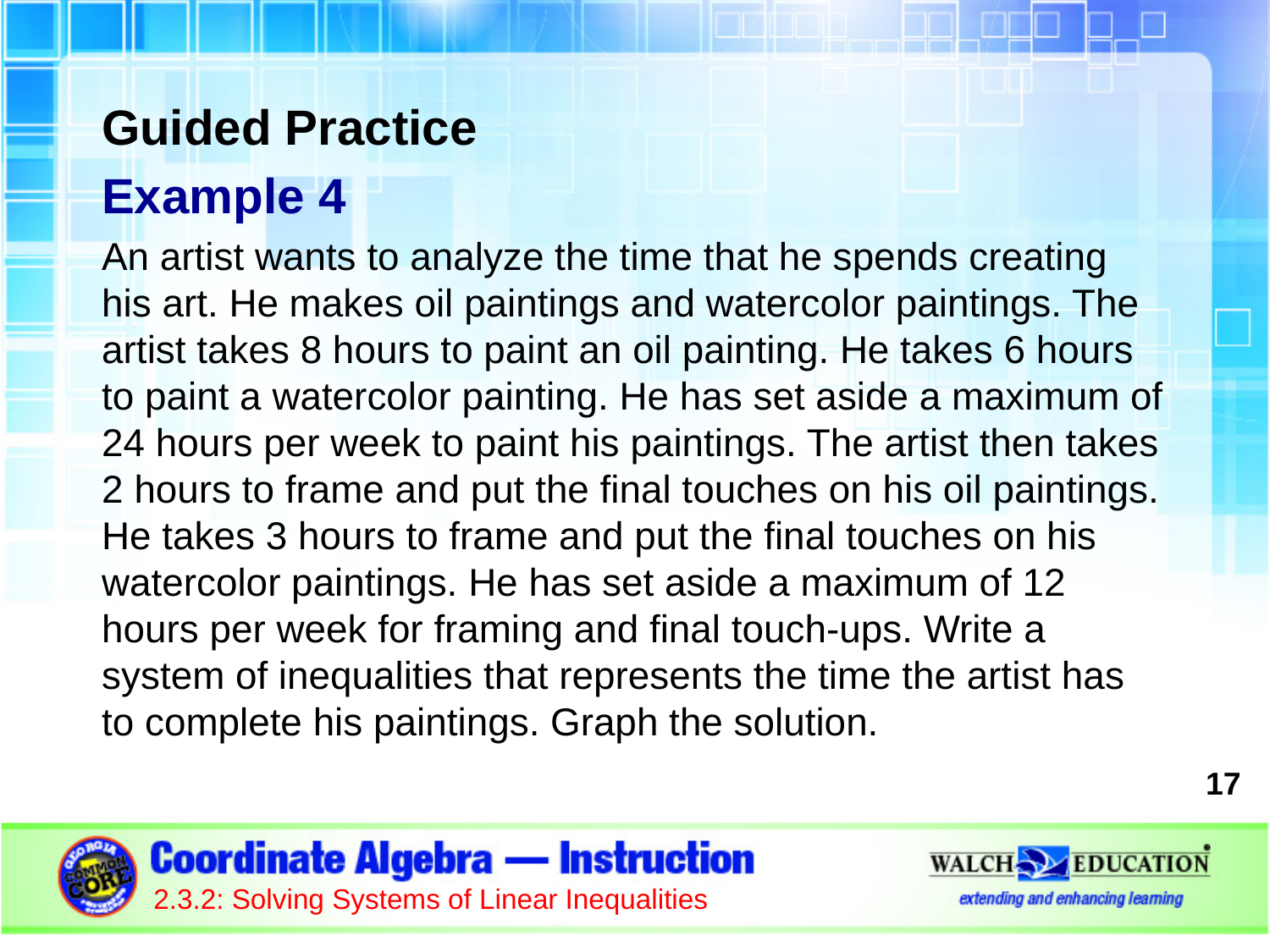

Guided Practice
Example 4
An artist wants to analyze the time that he spends creating his art. He makes oil paintings and watercolor paintings. The artist takes 8 hours to paint an oil painting. He takes 6 hours to paint a watercolor painting. He has set aside a maximum of 24 hours per week to paint his paintings. The artist then takes 2 hours to frame and put the final touches on his oil paintings. He takes 3 hours to frame and put the final touches on his watercolor paintings. He has set aside a maximum of 12 hours per week for framing and final touch-ups. Write a system of inequalities that represents the time the artist has to complete his paintings. Graph the solution.
17
2.3.2: Solving Systems of Linear Inequalities